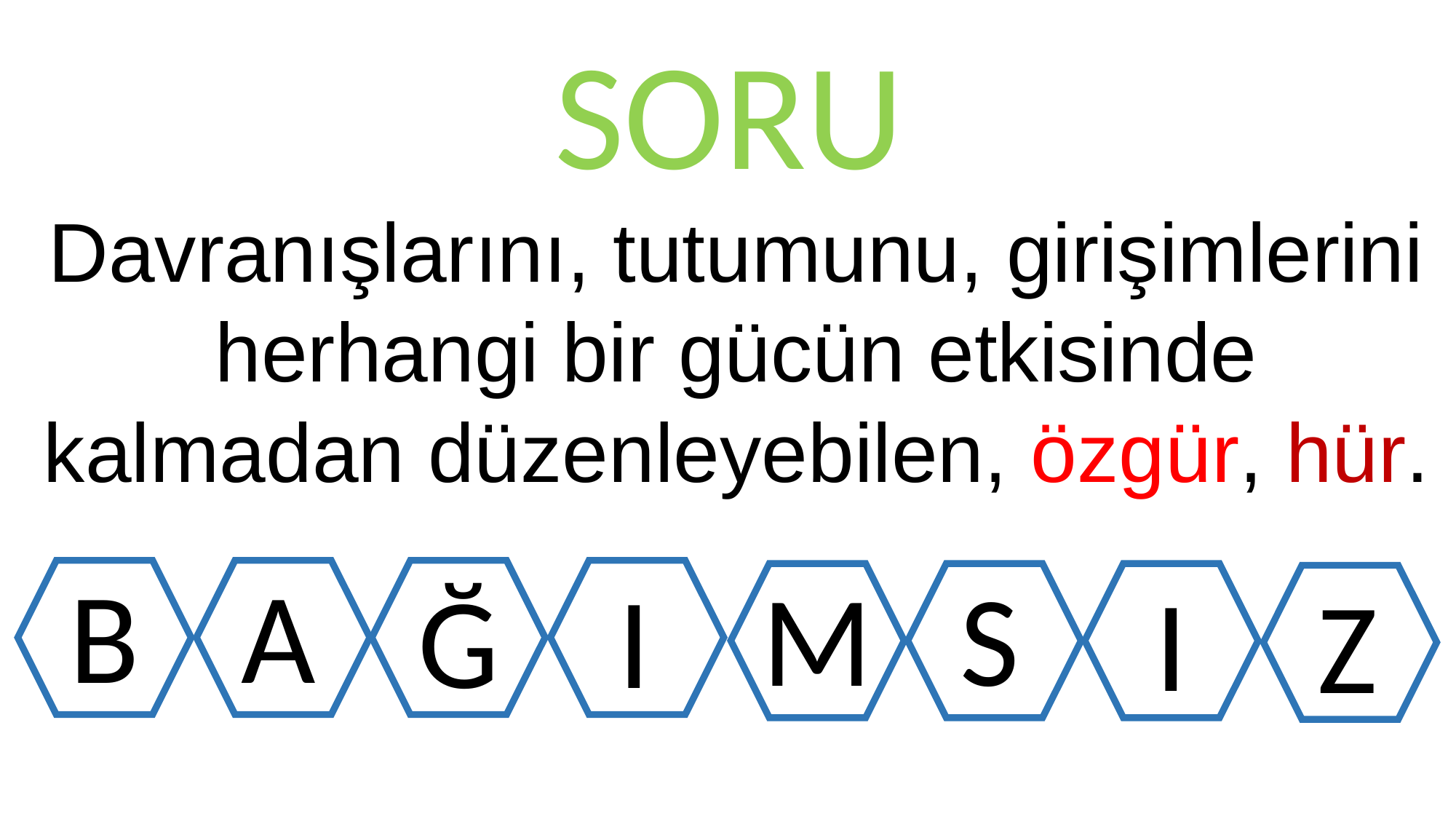

SORU
Davranışlarını, tutumunu, girişimlerini herhangi bir gücün etkisinde kalmadan düzenleyebilen, özgür, hür.
B
A
M
S
Ğ
I
I
Z